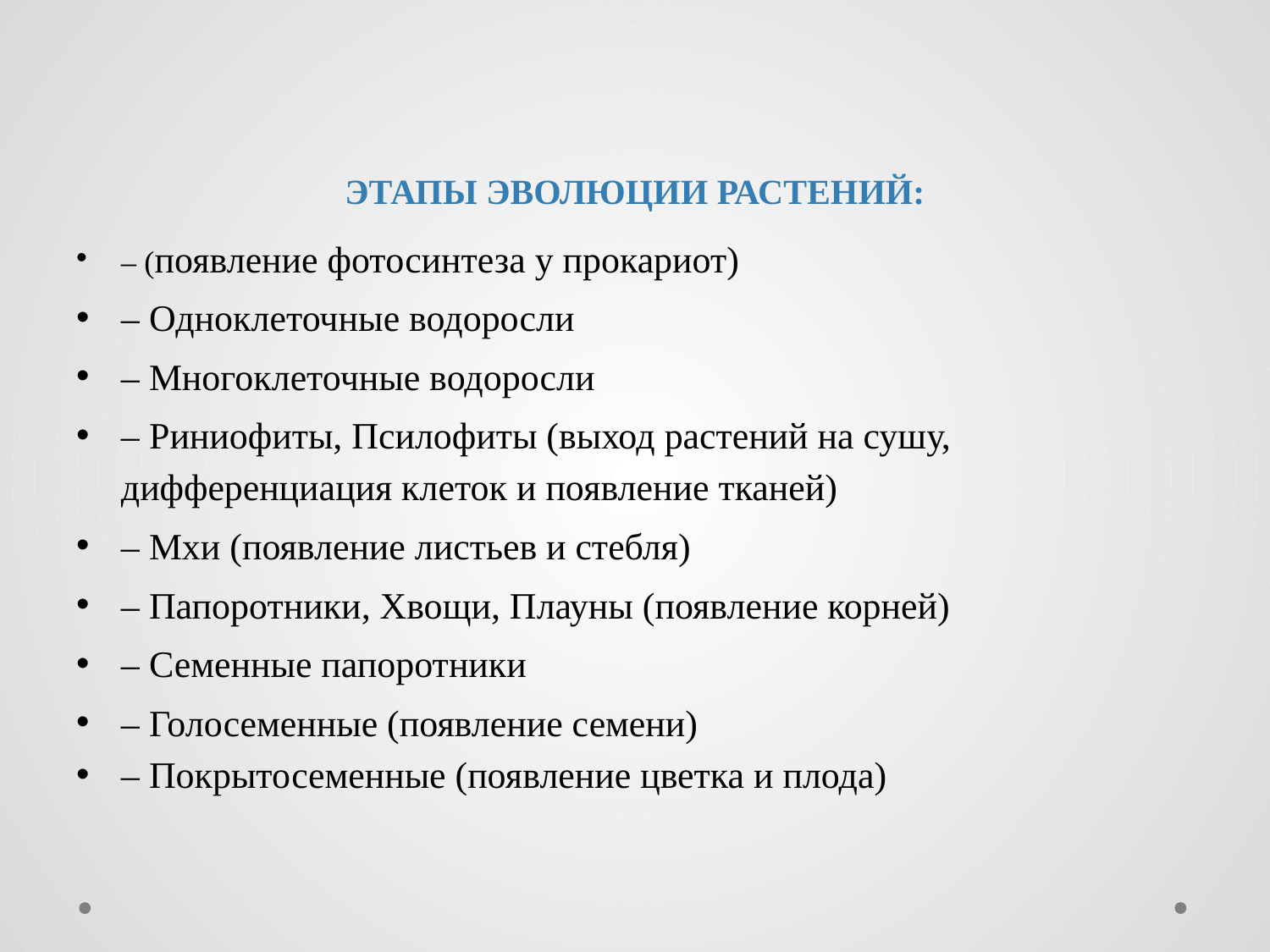

# ЭТАПЫ ЭВОЛЮЦИИ РАСТЕНИЙ:
– (появление фотосинтеза у прокариот)
– Одноклеточные водоросли
– Многоклеточные водоросли
– Риниофиты, Псилофиты (выход растений на сушу, дифференциация клеток и появление тканей)
– Мхи (появление листьев и стебля)
– Папоротники, Хвощи, Плауны (появление корней)
– Семенные папоротники
– Голосеменные (появление семени)
– Покрытосеменные (появление цветка и плода)